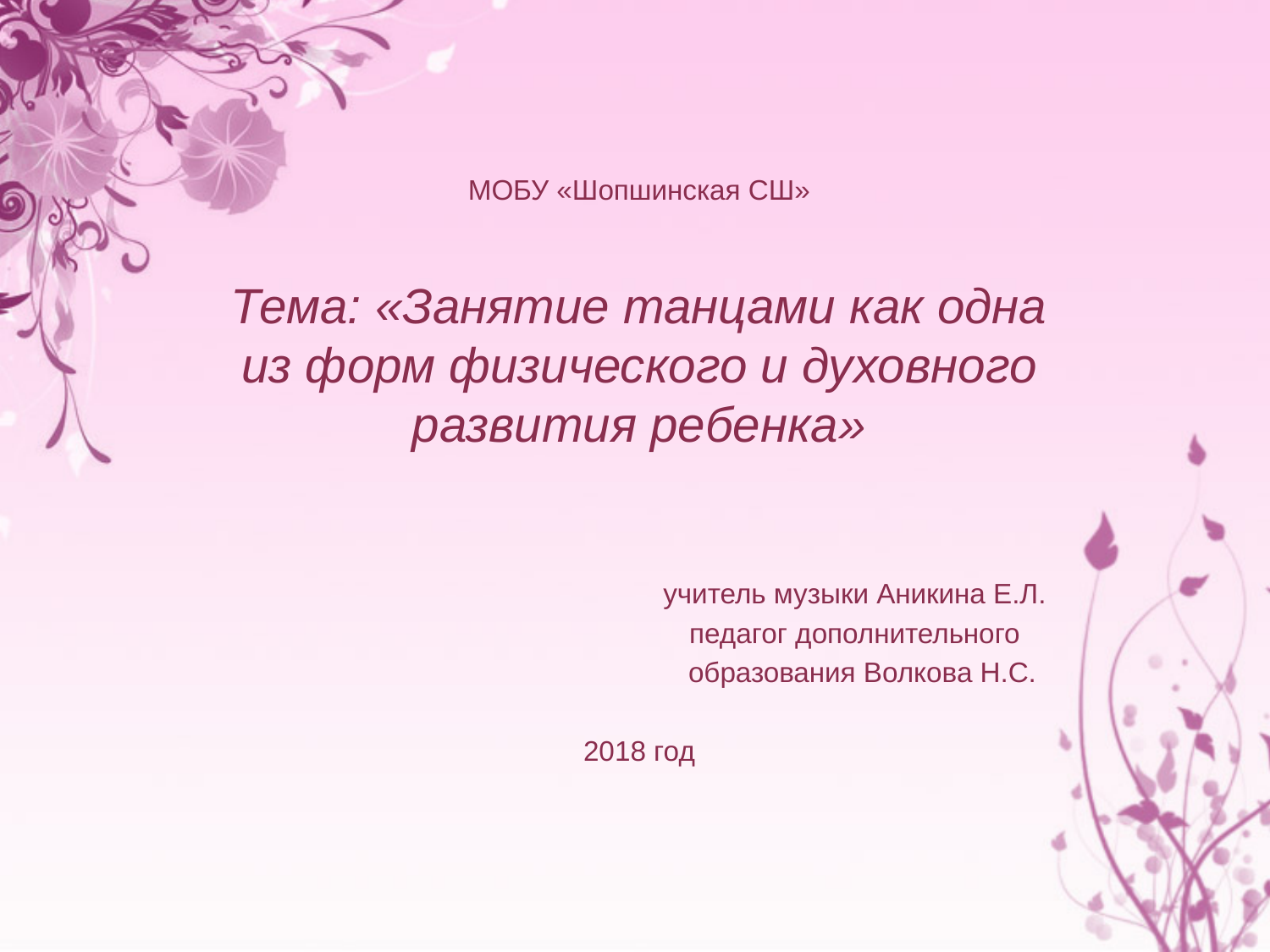

МОБУ «Шопшинская СШ»

Тема: «Занятие танцами как одна из форм физического и духовного развития ребенка»

                                                        учитель музыки Аникина Е.Л.
                                                        педагог дополнительного
                                                         образования Волкова Н.С.

2018 год